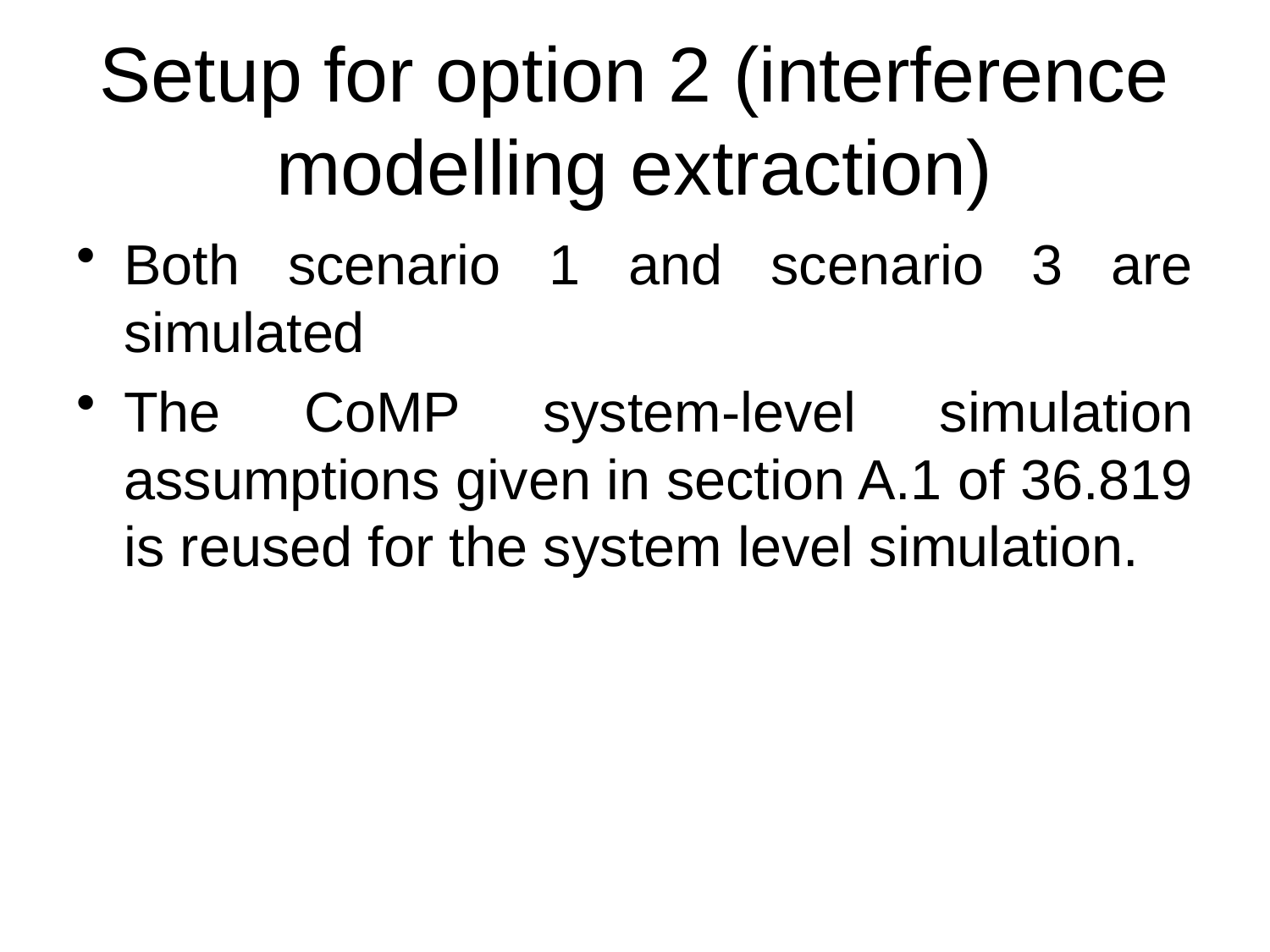

# Setup for option 2 (interference modelling extraction)
Both scenario 1 and scenario 3 are simulated
The CoMP system-level simulation assumptions given in section A.1 of 36.819 is reused for the system level simulation.